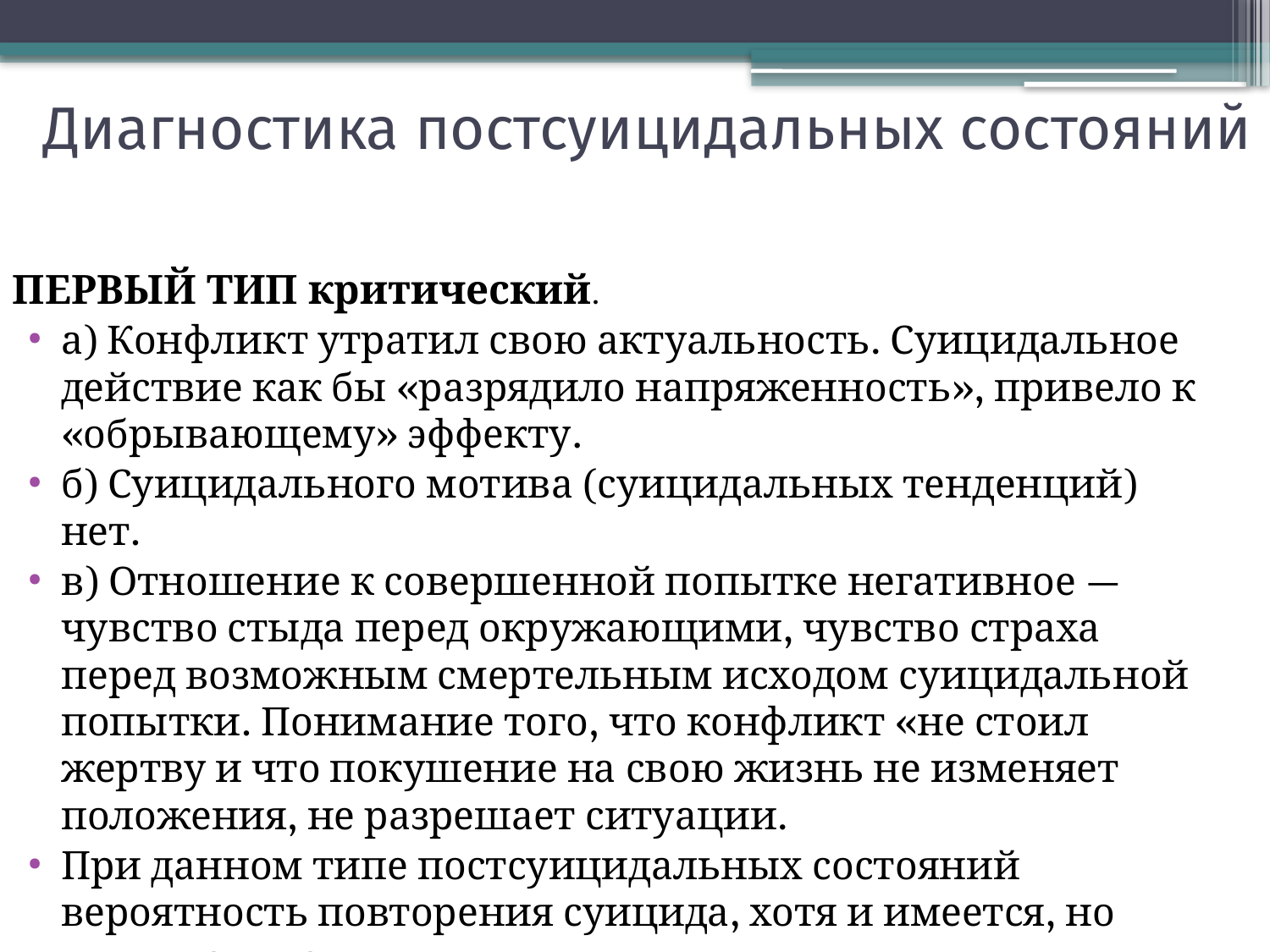

# Диагностика постсуицидальных состояний
ПЕРВЫЙ ТИП критический.
а) Конфликт утратил свою актуальность. Суицидальное действие как бы «разрядило напряженность», привело к «обрывающему» эффекту.
б) Суицидального мотива (суицидальных тенденций) нет.
в) Отношение к совершенной попытке негативное — чувство стыда перед окружающими, чувство страха перед возможным смертельным исходом суицидальной попытки. Понимание того, что конфликт «не стоил жертву и что покушение на свою жизнь не изменяет положения, не разрешает ситуации.
При данном типе постсуицидальных состояний вероятность повторения суицида, хотя и имеется, но минимальна.